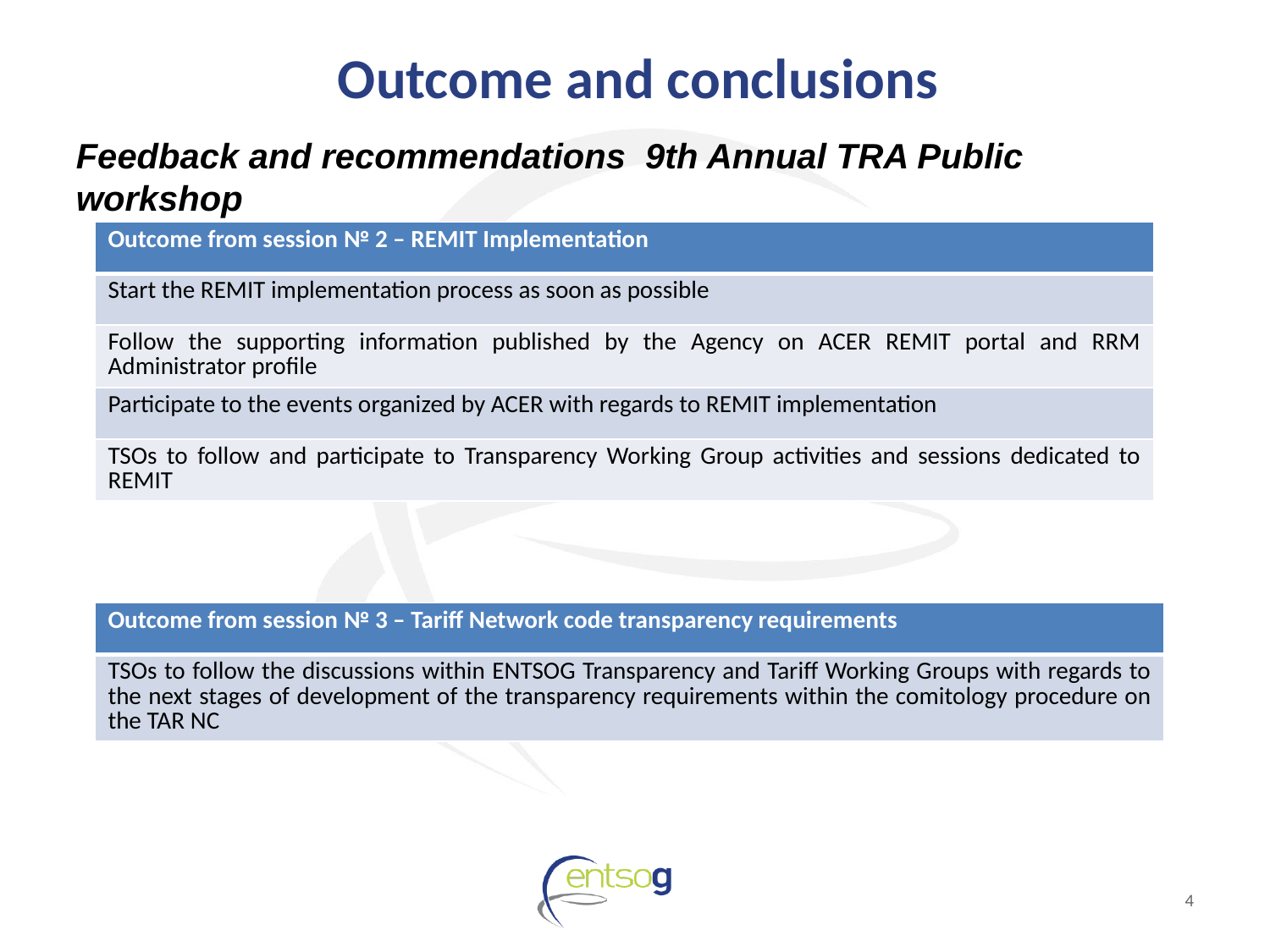

# Outcome and conclusions
Feedback and recommendations  9th Annual TRA Public workshop

| Outcome from session № 2 – REMIT Implementation |
| --- |
| Start the REMIT implementation process as soon as possible |
| Follow the supporting information published by the Agency on ACER REMIT portal and RRM Administrator profile |
| Participate to the events organized by ACER with regards to REMIT implementation |
| TSOs to follow and participate to Transparency Working Group activities and sessions dedicated to REMIT |
| Outcome from session № 3 – Tariff Network code transparency requirements |
| --- |
| TSOs to follow the discussions within ENTSOG Transparency and Tariff Working Groups with regards to the next stages of development of the transparency requirements within the comitology procedure on the TAR NC |
4